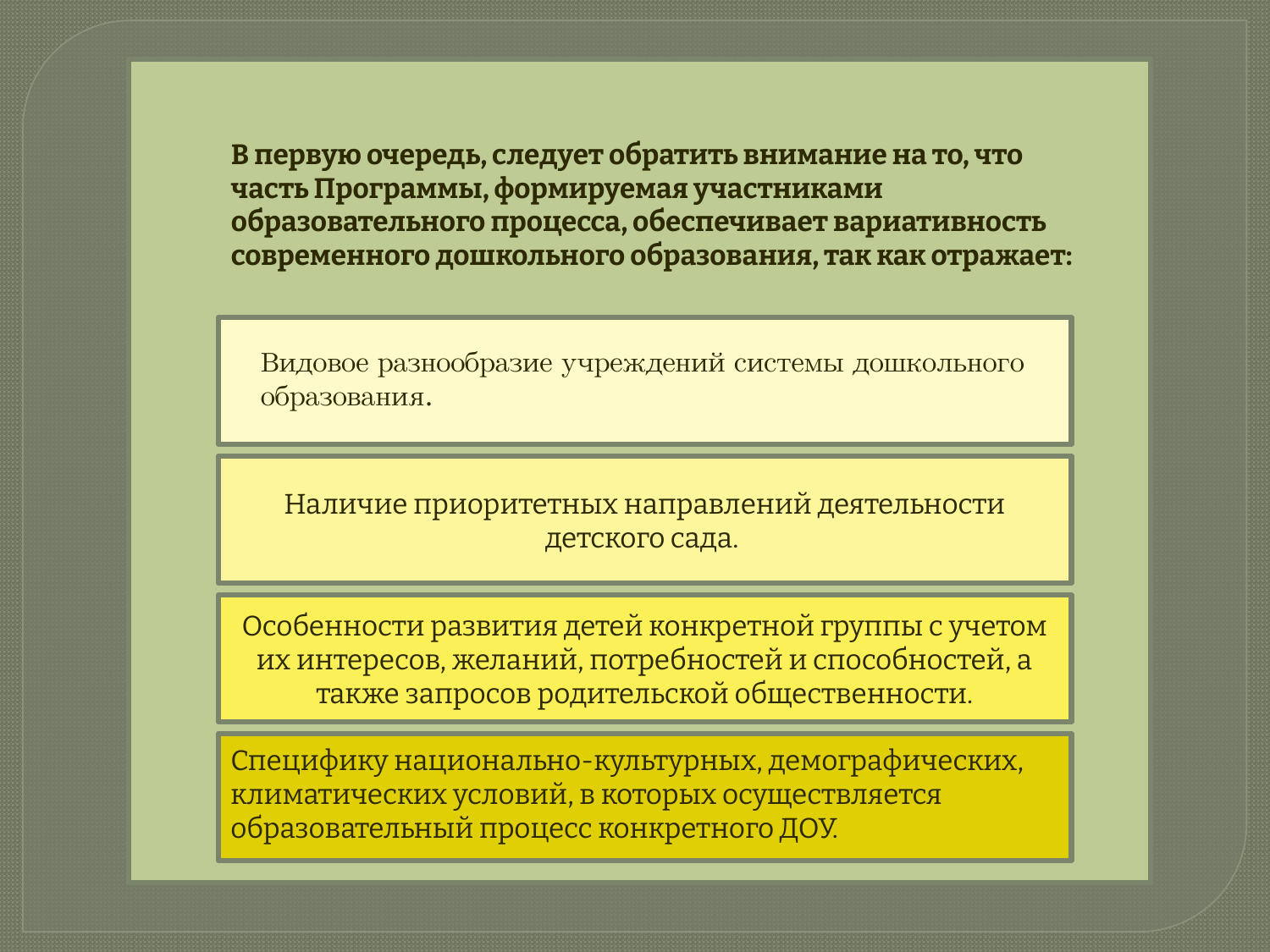

В первую очередь, следует обратить внимание на то, что часть Программы, формируемая участниками образовательного процесса, обеспечивает вариативность современного дошкольного образования, так как отражает:

Видовое разнообразие учреждений системы дошкольного образования.
Наличие приоритетных направлений деятельности детского сада.
Особенности развития детей конкретной группы с учетом их интересов, желаний, потребностей и способностей, а также запросов родительской общественности.

Специфику национально-культурных, демографических, климатических условий, в которых осуществляется образовательный процесс конкретного ДОУ.